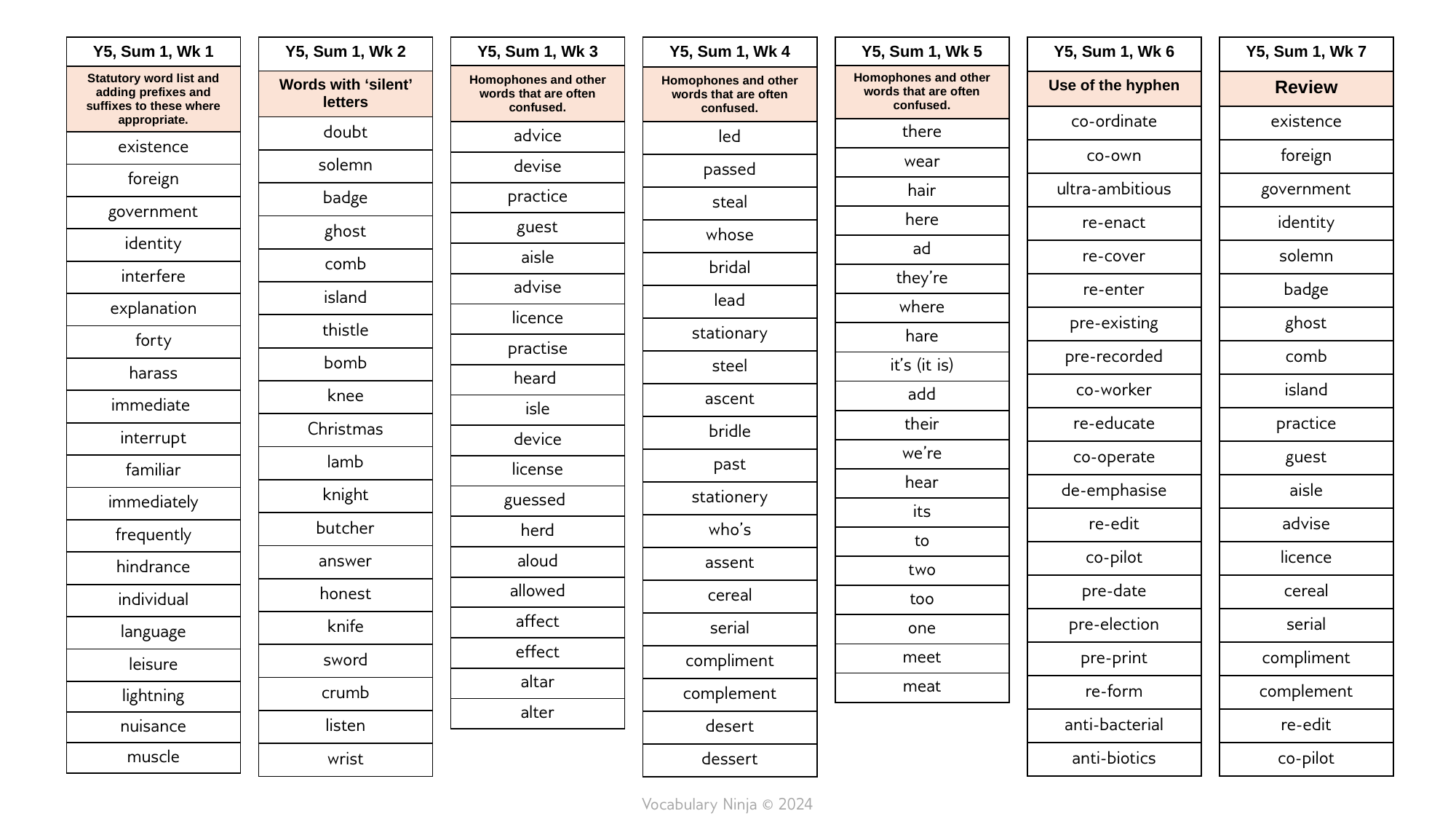

| Y5, Sum 1, Wk 2 |
| --- |
| Words with ‘silent’ letters |
| doubt |
| solemn |
| badge |
| ghost |
| comb |
| island |
| thistle |
| bomb |
| knee |
| Christmas |
| lamb |
| knight |
| butcher |
| answer |
| honest |
| knife |
| sword |
| crumb |
| listen |
| wrist |
| Y5, Sum 1, Wk 6 |
| --- |
| Use of the hyphen |
| co-ordinate |
| co-own |
| ultra-ambitious |
| re-enact |
| re-cover |
| re-enter |
| pre-existing |
| pre-recorded |
| co-worker |
| re-educate |
| co-operate |
| de-emphasise |
| re-edit |
| co-pilot |
| pre-date |
| pre-election |
| pre-print |
| re-form |
| anti-bacterial |
| anti-biotics |
| Y5, Sum 1, Wk 7 |
| --- |
| Review |
| existence |
| foreign |
| government |
| identity |
| solemn |
| badge |
| ghost |
| comb |
| island |
| practice |
| guest |
| aisle |
| advise |
| licence |
| cereal |
| serial |
| compliment |
| complement |
| re-edit |
| co-pilot |
| Y5, Sum 1, Wk 4 |
| --- |
| Homophones and other words that are often confused. |
| led |
| passed |
| steal |
| whose |
| bridal |
| lead |
| stationary |
| steel |
| ascent |
| bridle |
| past |
| stationery |
| who’s |
| assent |
| cereal |
| serial |
| compliment |
| complement |
| desert |
| dessert |
| Y5, Sum 1, Wk 5 |
| --- |
| Homophones and other words that are often confused. |
| there |
| wear |
| hair |
| here |
| ad |
| they’re |
| where |
| hare |
| it’s (it is) |
| add |
| their |
| we’re |
| hear |
| its |
| to |
| two |
| too |
| one |
| meet |
| meat |
| Y5, Sum 1, Wk 3 |
| --- |
| Homophones and other words that are often confused. |
| advice |
| devise |
| practice |
| guest |
| aisle |
| advise |
| licence |
| practise |
| heard |
| isle |
| device |
| license |
| guessed |
| herd |
| aloud |
| allowed |
| affect |
| effect |
| altar |
| alter |
| Y5, Sum 1, Wk 1 |
| --- |
| Statutory word list and adding prefixes and suffixes to these where appropriate. |
| existence |
| foreign |
| government |
| identity |
| interfere |
| explanation |
| forty |
| harass |
| immediate |
| interrupt |
| familiar |
| immediately |
| frequently |
| hindrance |
| individual |
| language |
| leisure |
| lightning |
| nuisance |
| muscle |
Vocabulary Ninja © 2024